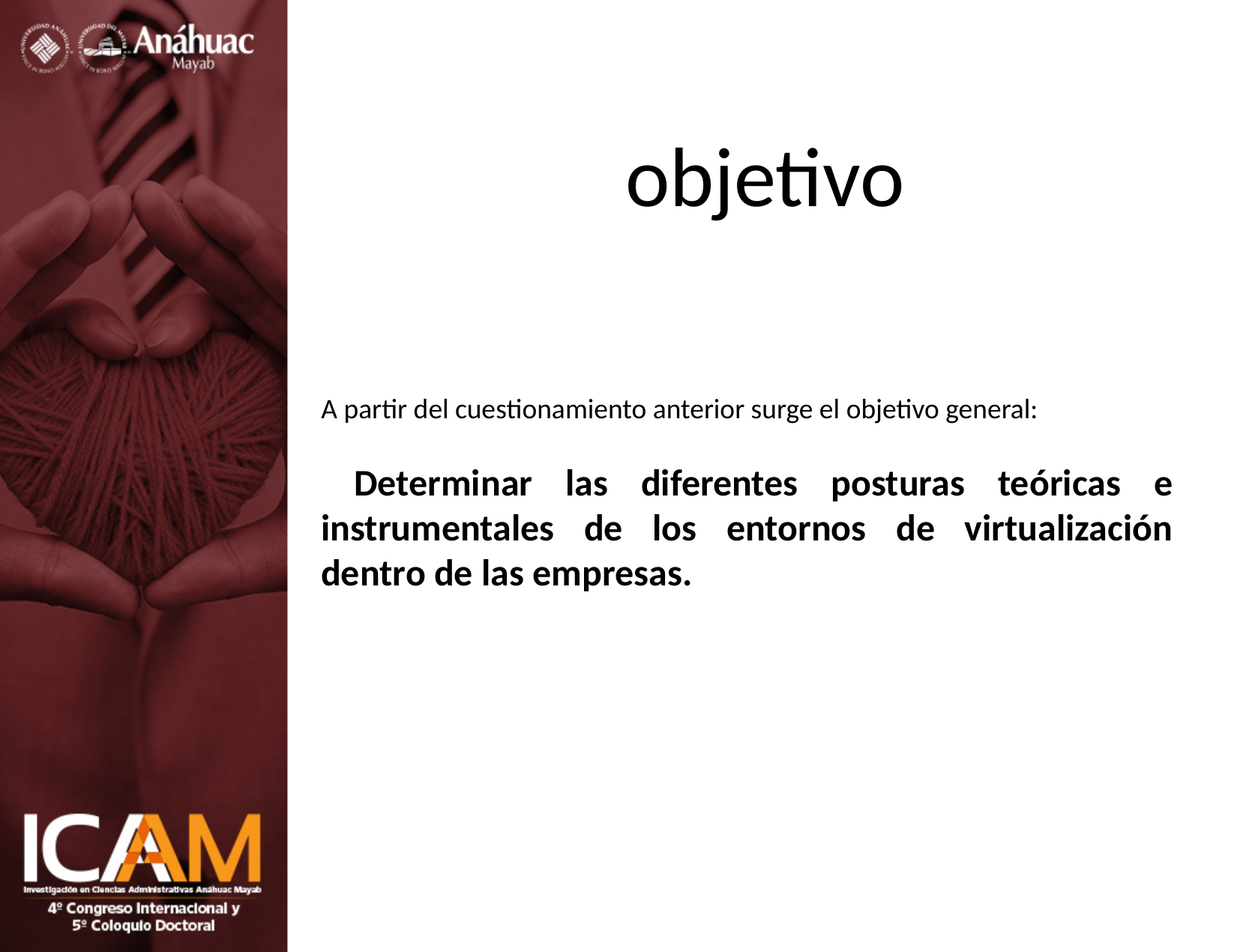

objetivo
A partir del cuestionamiento anterior surge el objetivo general:

 Determinar las diferentes posturas teóricas e instrumentales de los entornos de virtualización dentro de las empresas.